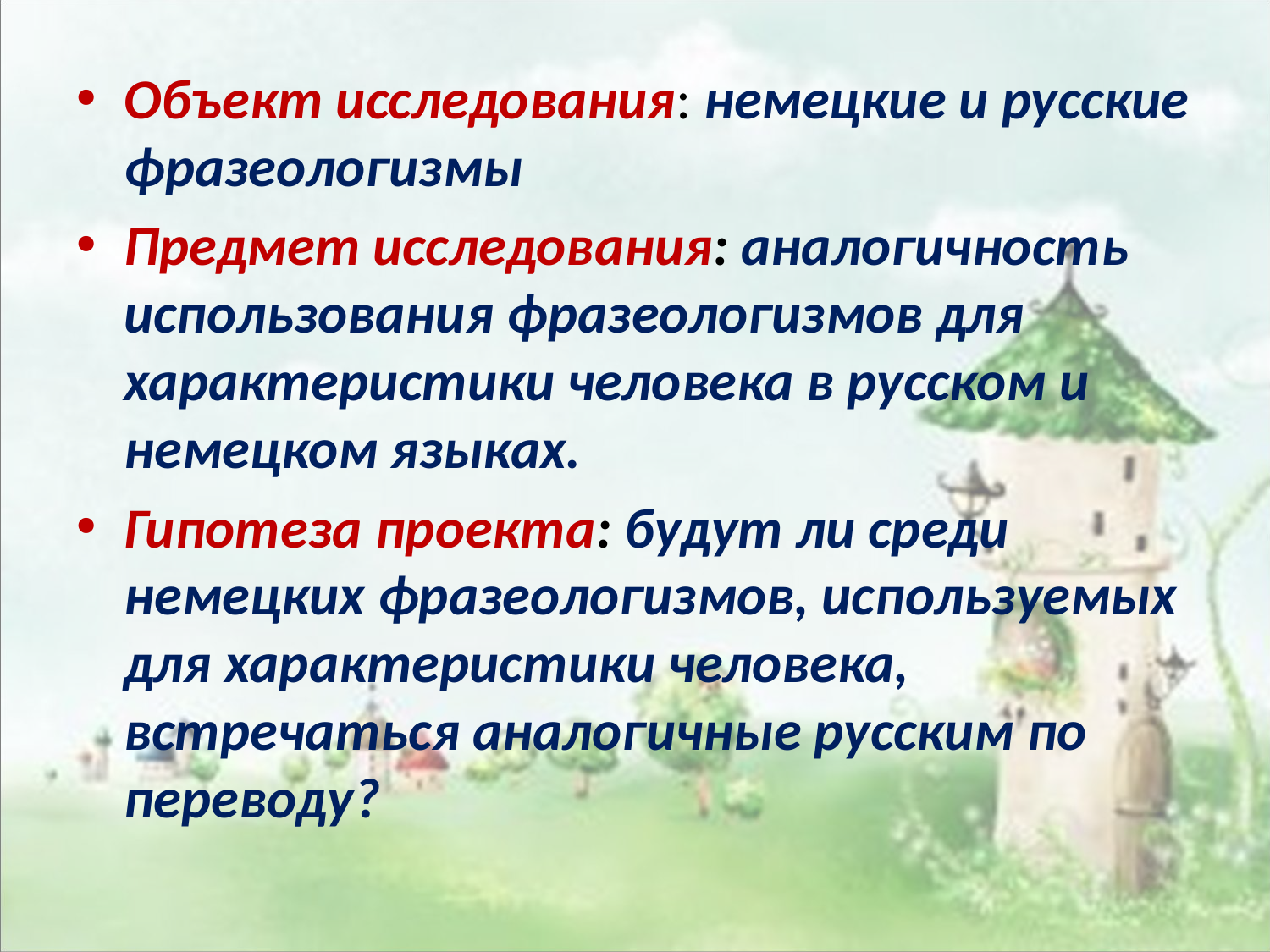

Объект исследования: немецкие и русские фразеологизмы
Предмет исследования: аналогичность использования фразеологизмов для характеристики человека в русском и немецком языках.
Гипотеза проекта: будут ли среди немецких фразеологизмов, используемых для характеристики человека, встречаться аналогичные русским по переводу?